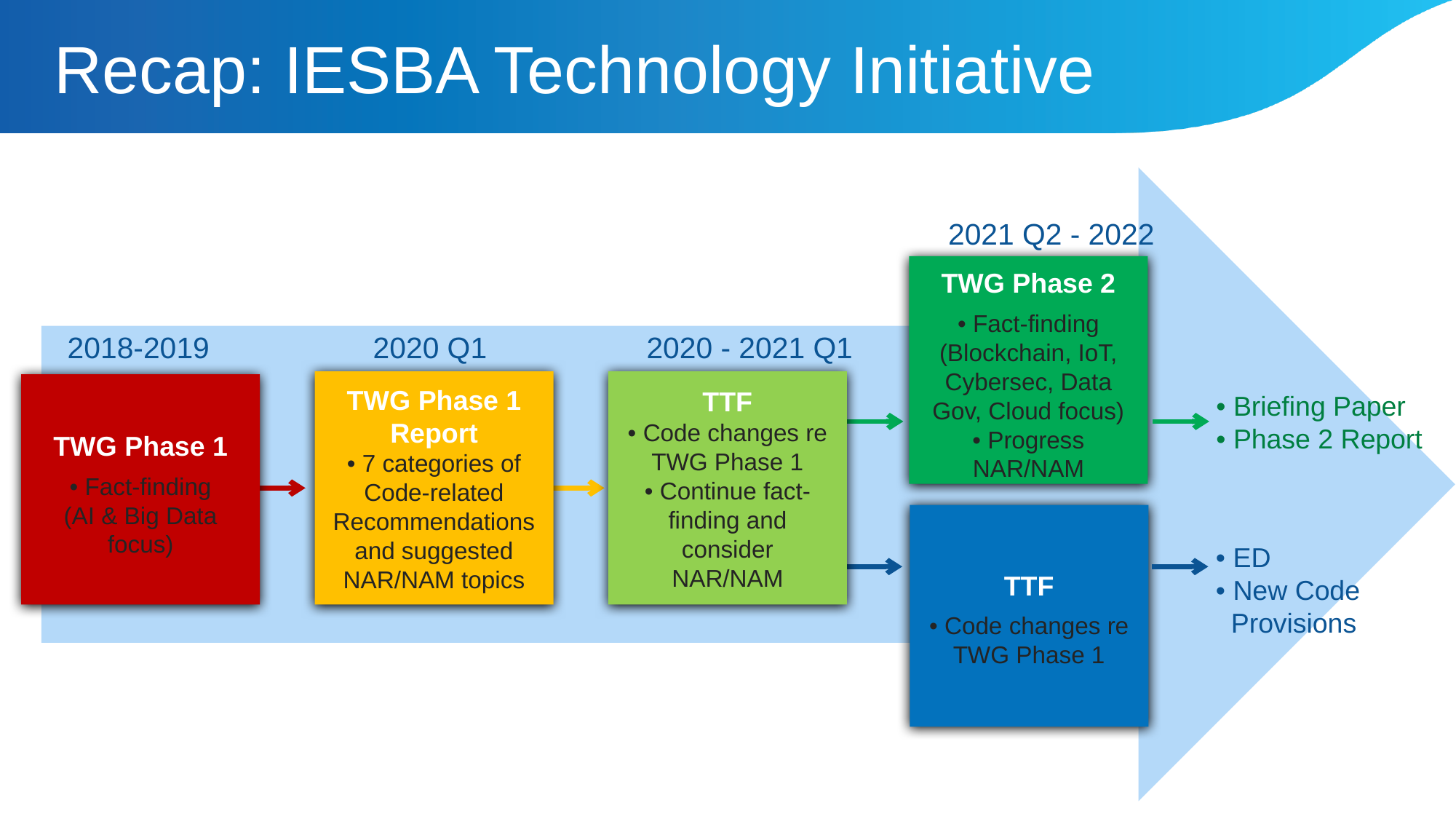

# Recap: IESBA Technology Initiative

2021 Q2 - 2022
TWG Phase 2
• Fact-finding (Blockchain, IoT, Cybersec, Data Gov, Cloud focus)
• Progress NAR/NAM
2020 Q1
2020 - 2021 Q1
2018-2019

TWG Phase 1 Report
• 7 categories of Code-related Recommendations and suggested NAR/NAM topics
TTF
• Code changes re TWG Phase 1
• Continue fact-finding and consider NAR/NAM
TWG Phase 1
• Fact-finding
(AI & Big Data focus)
• Briefing Paper
• Phase 2 Report

TTF
• Code changes re TWG Phase 1

• ED
• New Code
  Provisions